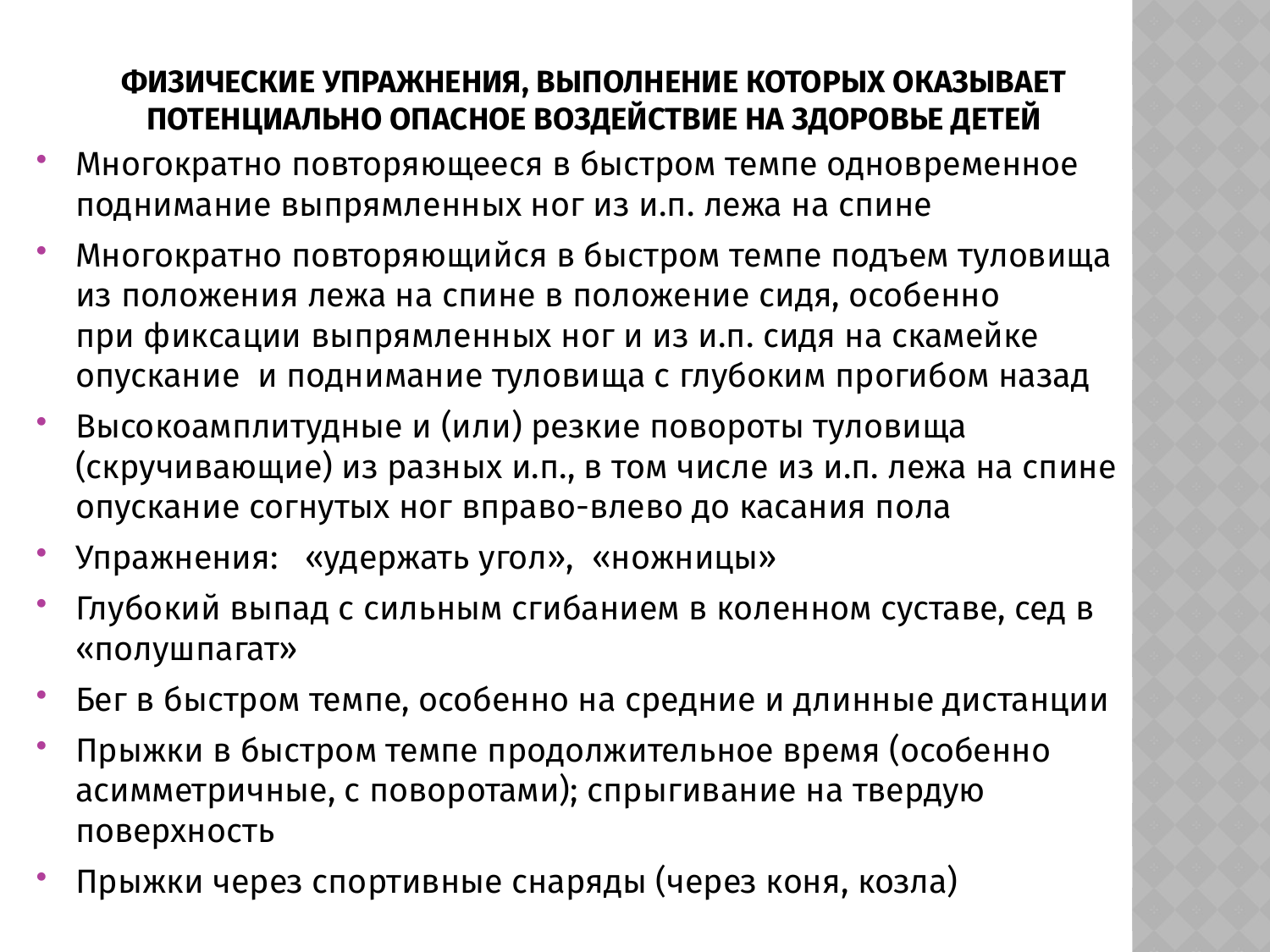

# Физические упражнения, выполнение которых оказывает потенциально опасное воздействие на здоровье детей
Многократно повторяющееся в быстром темпе одновременное поднимание выпрямленных ног из и.п. лежа на спине
Многократно повторяющийся в быстром темпе подъем туловища из положения лежа на спине в положение сидя, особенно при фиксации выпрямленных ног и из и.п. сидя на скамейке опускание  и поднимание туловища с глубоким прогибом назад
Высокоамплитудные и (или) резкие повороты туловища (скручивающие) из разных и.п., в том числе из и.п. лежа на спине  опускание согнутых ног вправо-влево до касания пола
Упражнения:   «удержать угол»,  «ножницы»
Глубокий выпад с сильным сгибанием в коленном суставе, сед в «полушпагат»
Бег в быстром темпе, особенно на средние и длинные дистанции
Прыжки в быстром темпе продолжительное время (особенно асимметричные, с поворотами); спрыгивание на твердую поверхность
Прыжки через спортивные снаряды (через коня, козла)